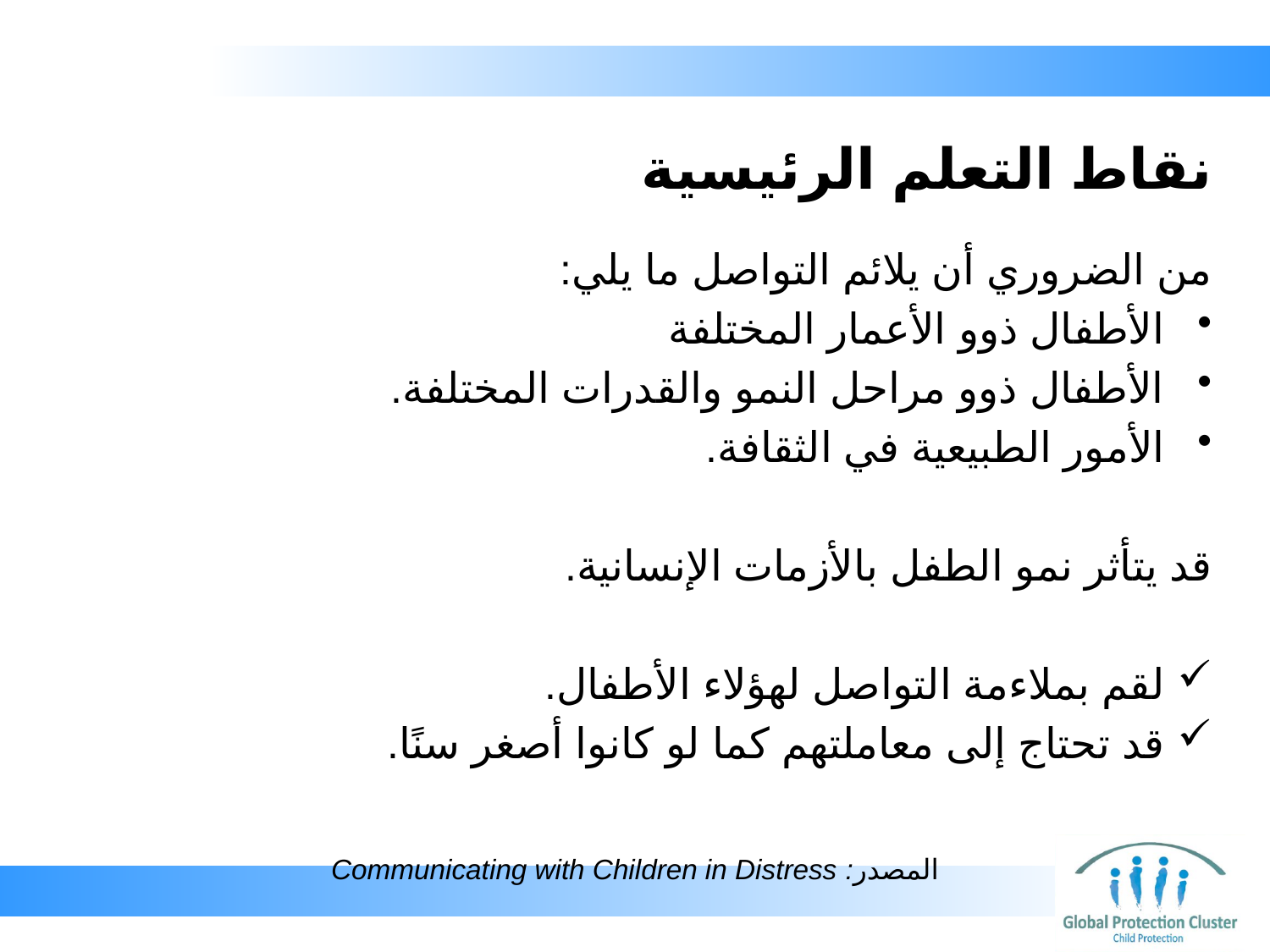

# نقاط التعلم الرئيسية
من الضروري أن يلائم التواصل ما يلي:
الأطفال ذوو الأعمار المختلفة
الأطفال ذوو مراحل النمو والقدرات المختلفة.
الأمور الطبيعية في الثقافة.

قد يتأثر نمو الطفل بالأزمات الإنسانية.

لقم بملاءمة التواصل لهؤلاء الأطفال.
قد تحتاج إلى معاملتهم كما لو كانوا أصغر سنًا.

المصدر: Communicating with Children in Distress